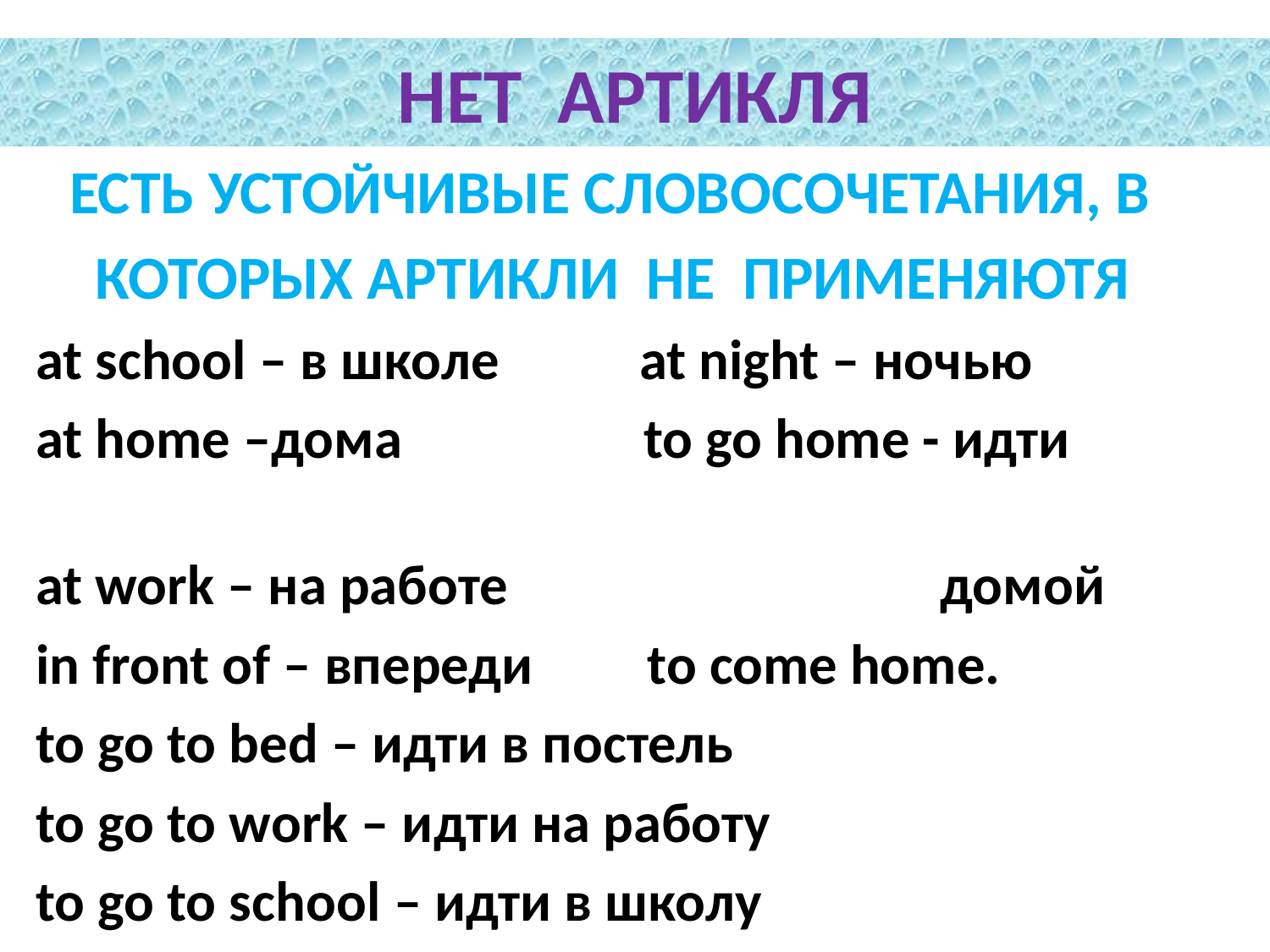

# НЕТ  АРТИКЛЯ
     ЕСТЬ УСТОЙЧИВЫЕ СЛОВОСОЧЕТАНИЯ, В
      КОТОРЫХ АРТИКЛИ  НЕ  ПРИМЕНЯЮТЯ
  at school – в школе           at night – ночью
  at home –дома                   to go home - идти
  at work – на работе                                  домой
  in front of – впереди         to come home.
  to go to bed – идти в постель
  to go to work – идти на работу
  to go to school – идти в школу